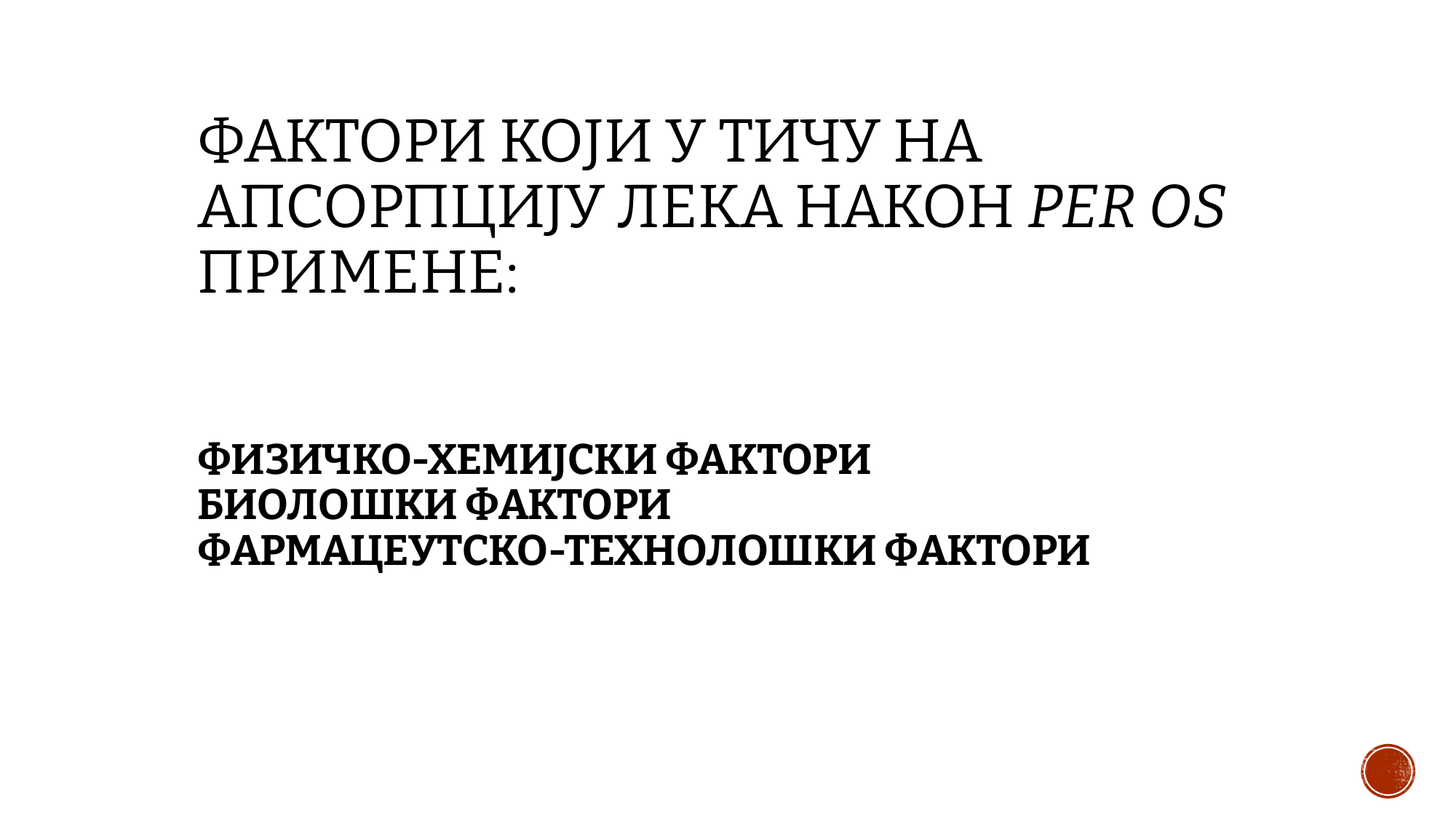

# Фактори који у тичу на апсорпцију лека након per os примене: Физичко-хемијски фактори Биолошки фактори Фармацеутско-технолошки фактори